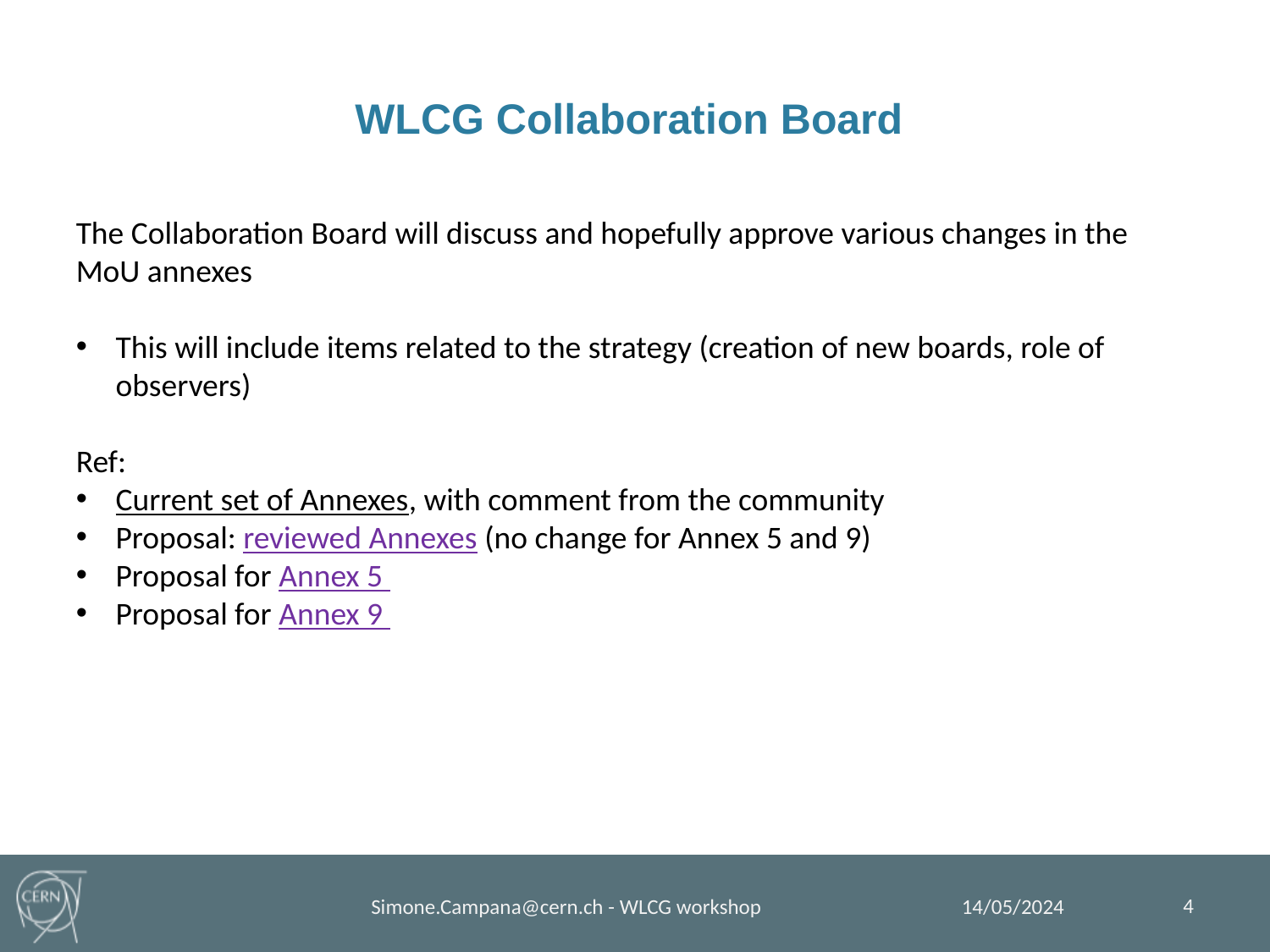

# WLCG Collaboration Board
The Collaboration Board will discuss and hopefully approve various changes in the MoU annexes

This will include items related to the strategy (creation of new boards, role of observers)

Ref:
Current set of Annexes, with comment from the community
Proposal: reviewed Annexes (no change for Annex 5 and 9)
Proposal for Annex 5
Proposal for Annex 9

4
14/05/2024
Simone.Campana@cern.ch - WLCG workshop